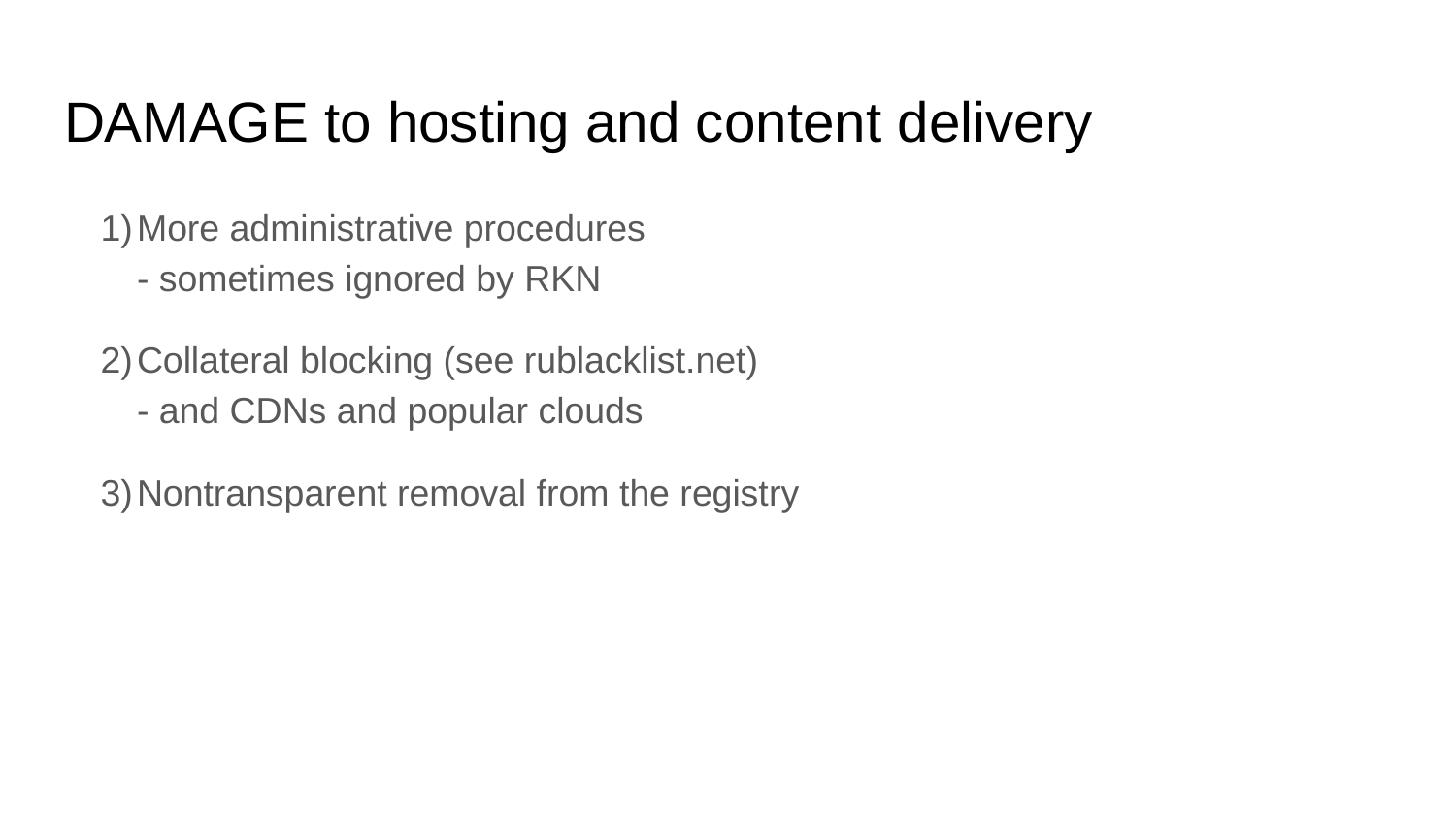

# DAMAGE to hosting and content delivery
More administrative procedures
- sometimes ignored by RKN
Collateral blocking (see rublacklist.net)
- and CDNs and popular clouds
Nontransparent removal from the registry